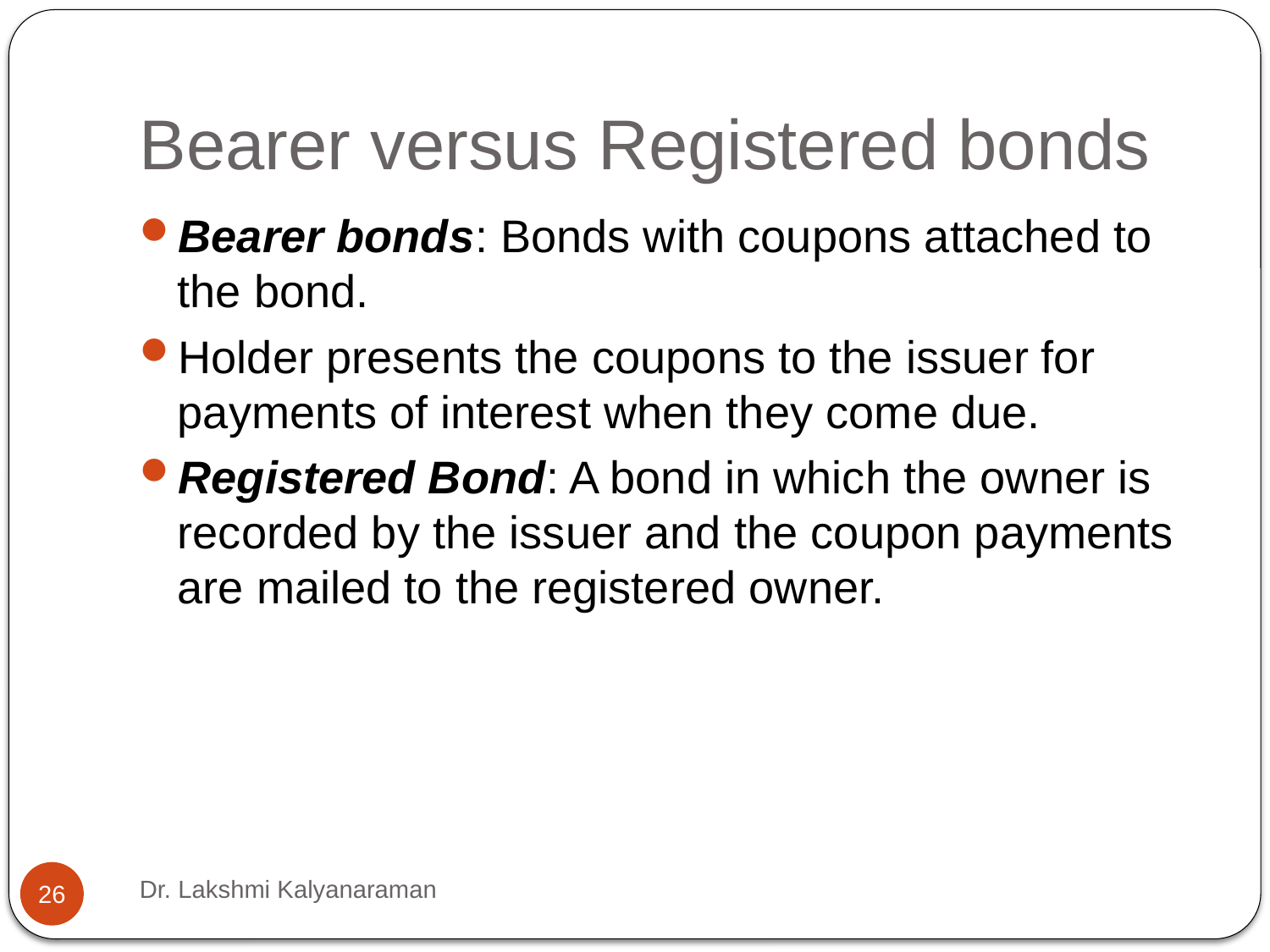

# Bearer versus Registered bonds
Bearer bonds: Bonds with coupons attached to the bond.
Holder presents the coupons to the issuer for payments of interest when they come due.
Registered Bond: A bond in which the owner is recorded by the issuer and the coupon payments are mailed to the registered owner.
Dr. Lakshmi Kalyanaraman
26